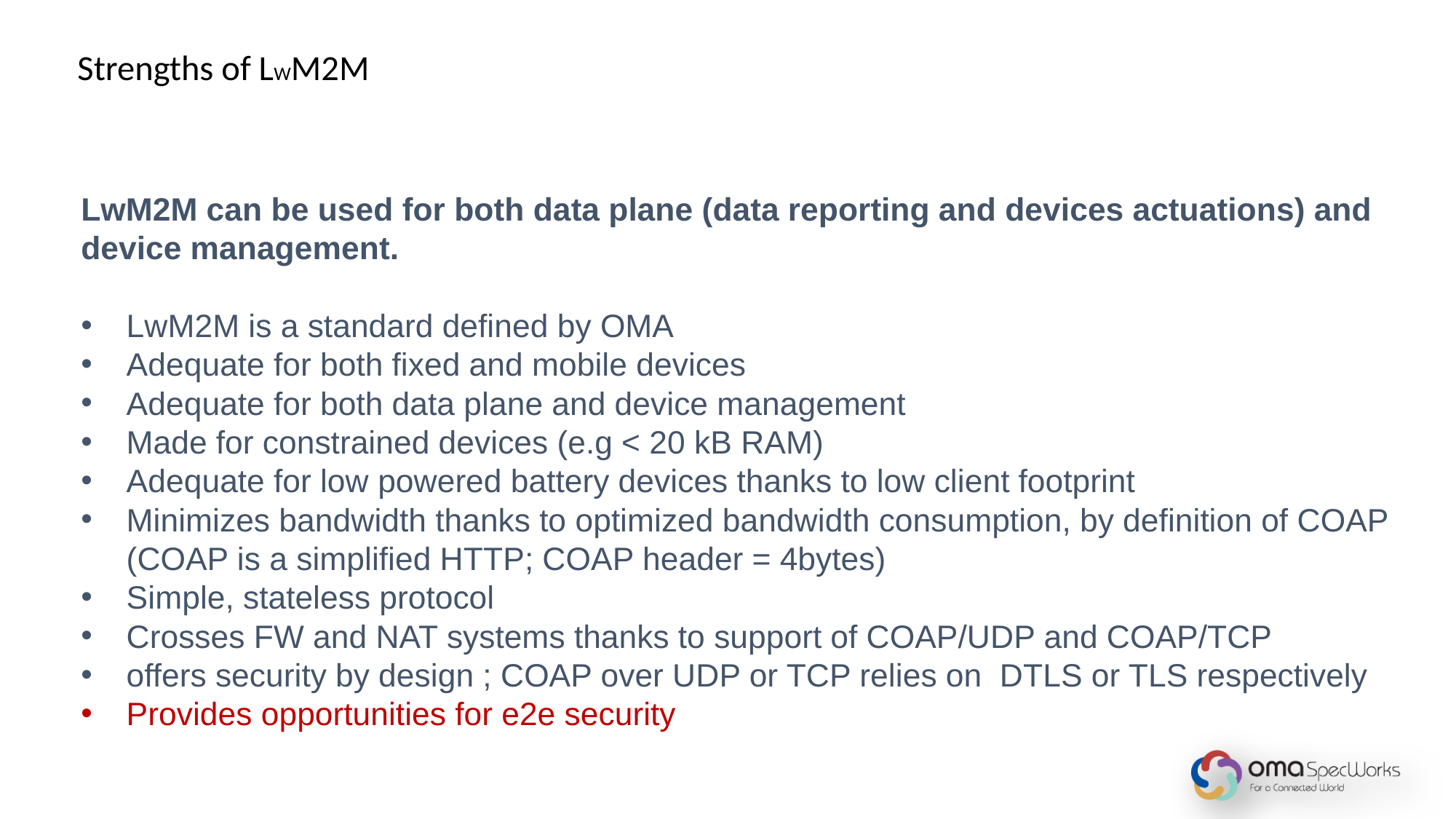

# Strengths of LWM2M
LwM2M can be used for both data plane (data reporting and devices actuations) and device management.

LwM2M is a standard defined by OMA
Adequate for both fixed and mobile devices
Adequate for both data plane and device management
Made for constrained devices (e.g < 20 kB RAM)
Adequate for low powered battery devices thanks to low client footprint
Minimizes bandwidth thanks to optimized bandwidth consumption, by definition of COAP (COAP is a simplified HTTP; COAP header = 4bytes)
Simple, stateless protocol
Crosses FW and NAT systems thanks to support of COAP/UDP and COAP/TCP
offers security by design ; COAP over UDP or TCP relies on  DTLS or TLS respectively
Provides opportunities for e2e security